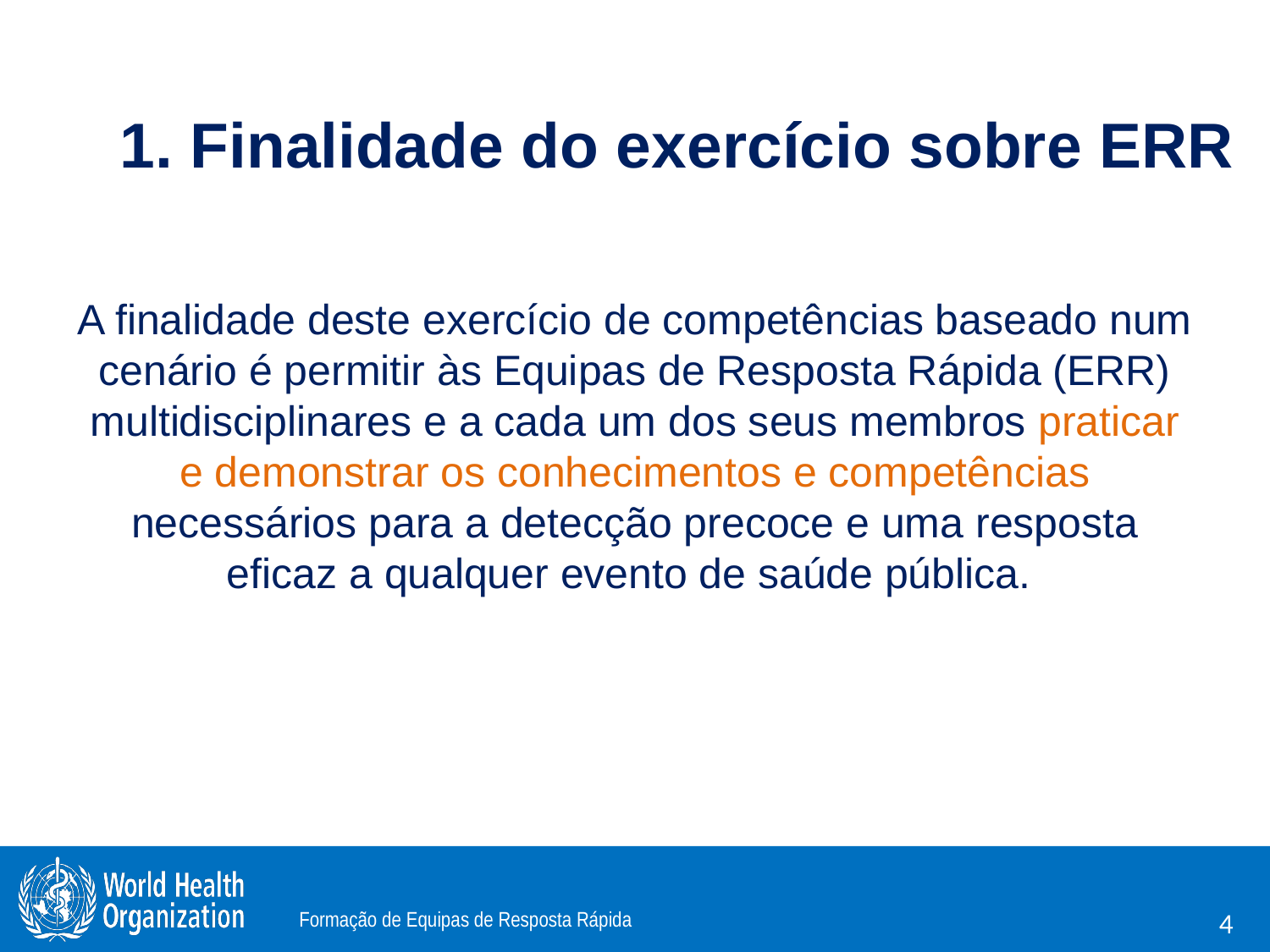

# 1. Finalidade do exercício sobre ERR
A finalidade deste exercício de competências baseado num cenário é permitir às Equipas de Resposta Rápida (ERR) multidisciplinares e a cada um dos seus membros praticar e demonstrar os conhecimentos e competências necessários para a detecção precoce e uma resposta eficaz a qualquer evento de saúde pública.